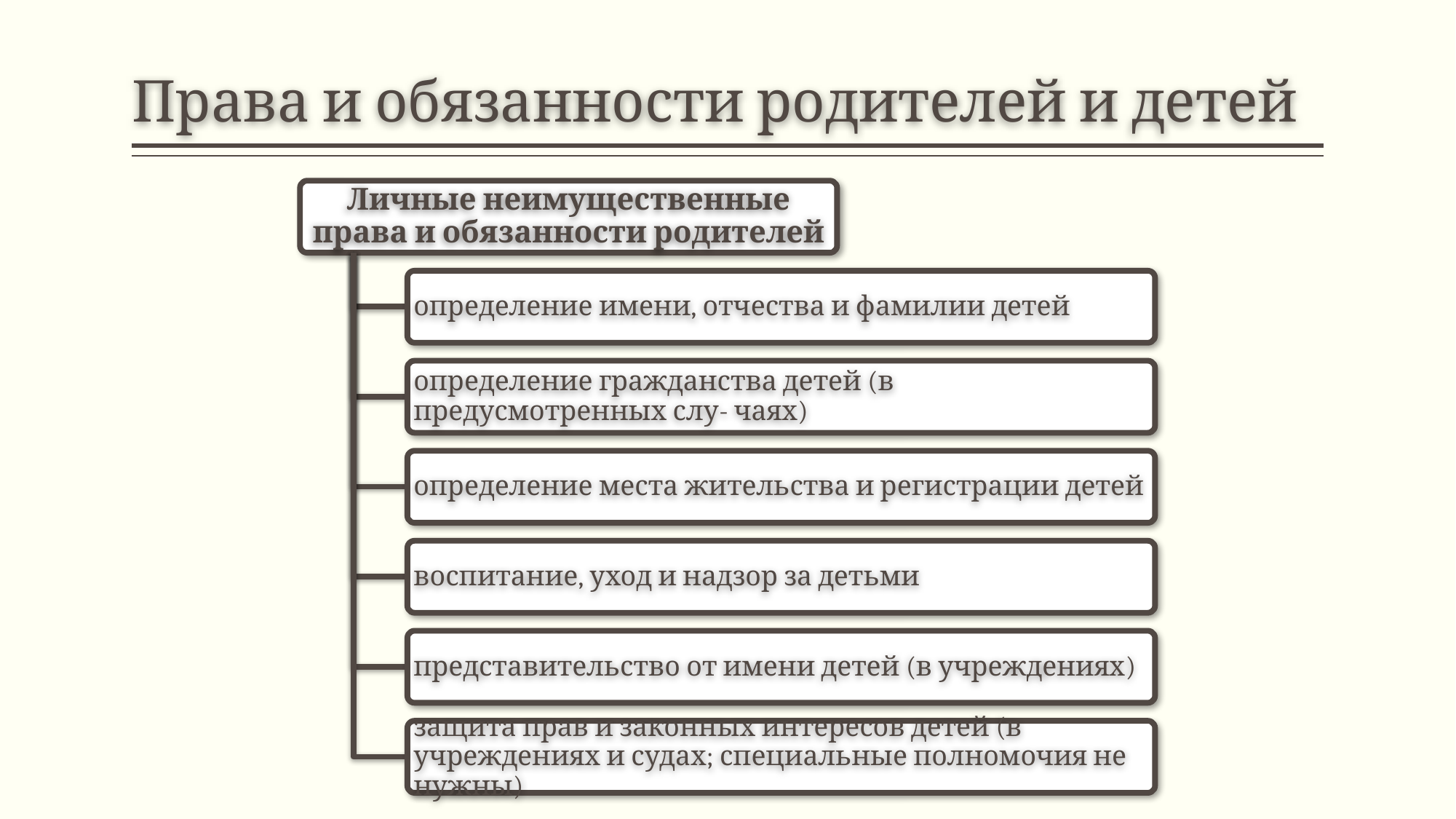

# Права и обязанности родителей и детей

Личные неимущественные права и обязанности родителей

определение имени, отчества и фамилии детей

определение гражданства детей (в предусмотренных слу- чаях)

определение места жительства и регистрации детей

воспитание, уход и надзор за детьми

представительство от имени детей (в учреждениях)

защита прав и законных интересов детей (в учреждениях и судах; специальные полномочия не нужны)